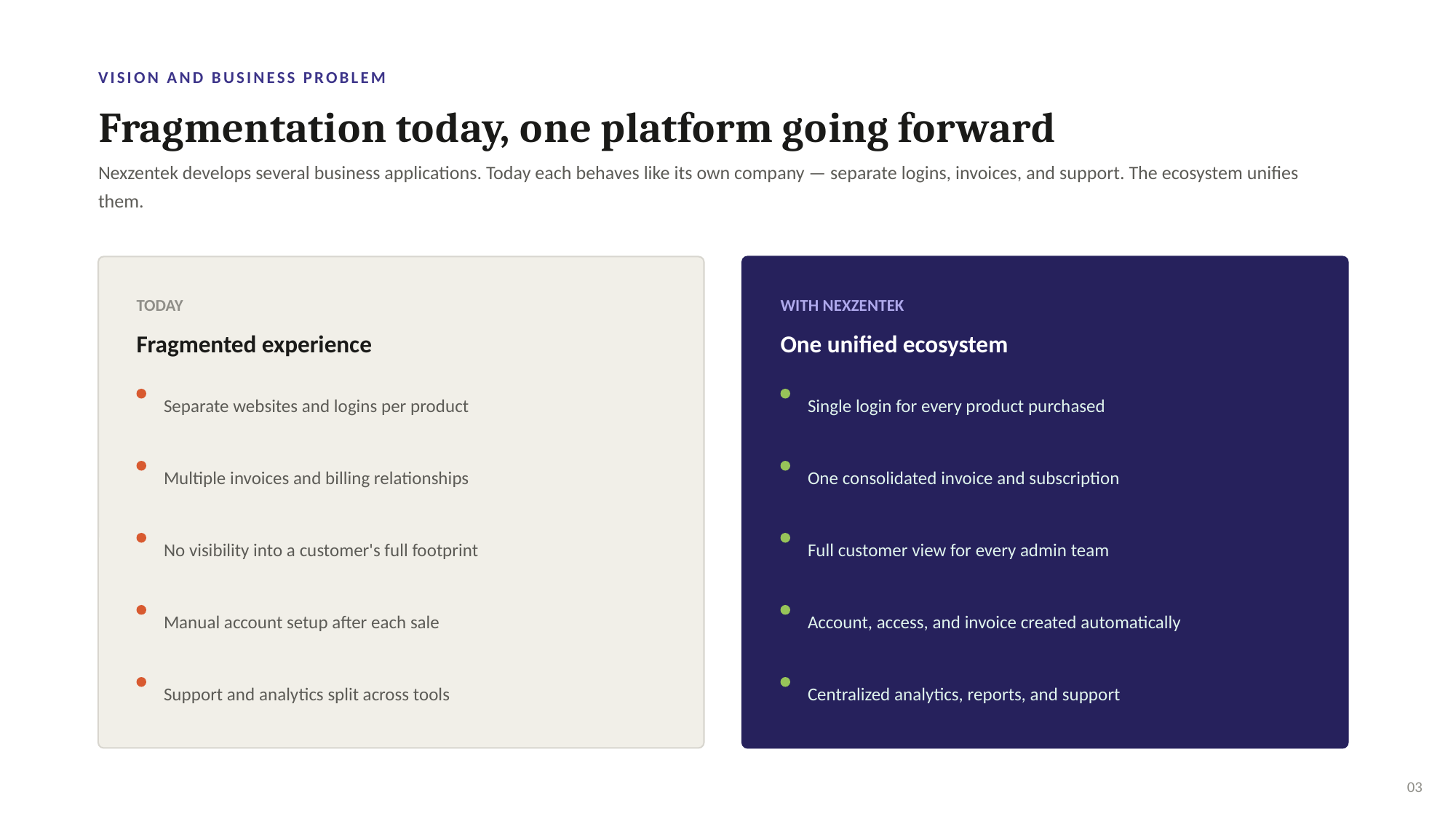

VISION AND BUSINESS PROBLEM
Fragmentation today, one platform going forward
Nexzentek develops several business applications. Today each behaves like its own company — separate logins, invoices, and support. The ecosystem unifies them.

TODAY
WITH NEXZENTEK
Fragmented experience
One unified ecosystem
Separate websites and logins per product
Single login for every product purchased

Multiple invoices and billing relationships
One consolidated invoice and subscription

No visibility into a customer's full footprint
Full customer view for every admin team

Manual account setup after each sale
Account, access, and invoice created automatically

Support and analytics split across tools
Centralized analytics, reports, and support

03